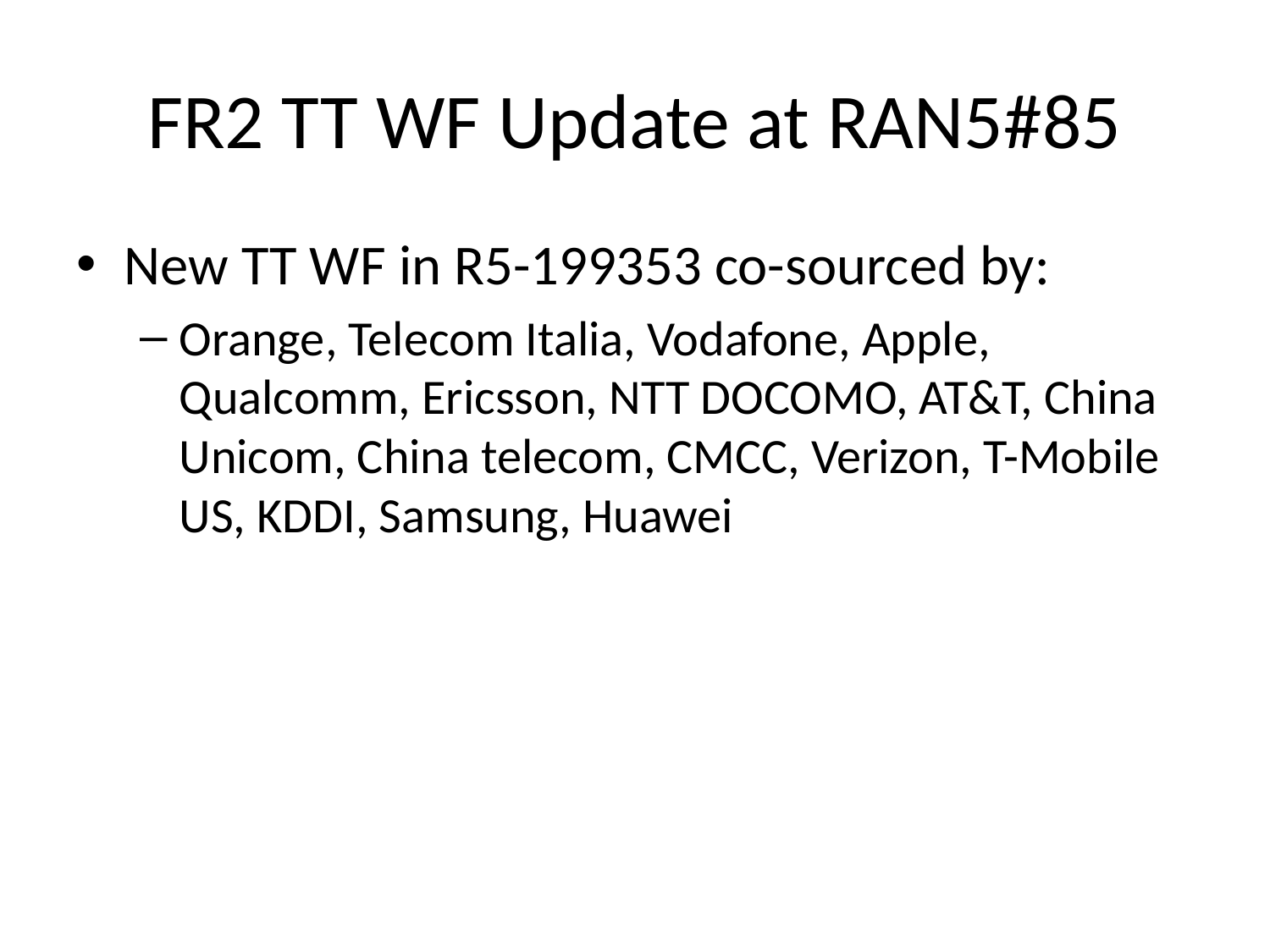

# FR2 TT WF Update at RAN5#85
New TT WF in R5-199353 co-sourced by:
Orange, Telecom Italia, Vodafone, Apple, Qualcomm, Ericsson, NTT DOCOMO, AT&T, China Unicom, China telecom, CMCC, Verizon, T-Mobile US, KDDI, Samsung, Huawei